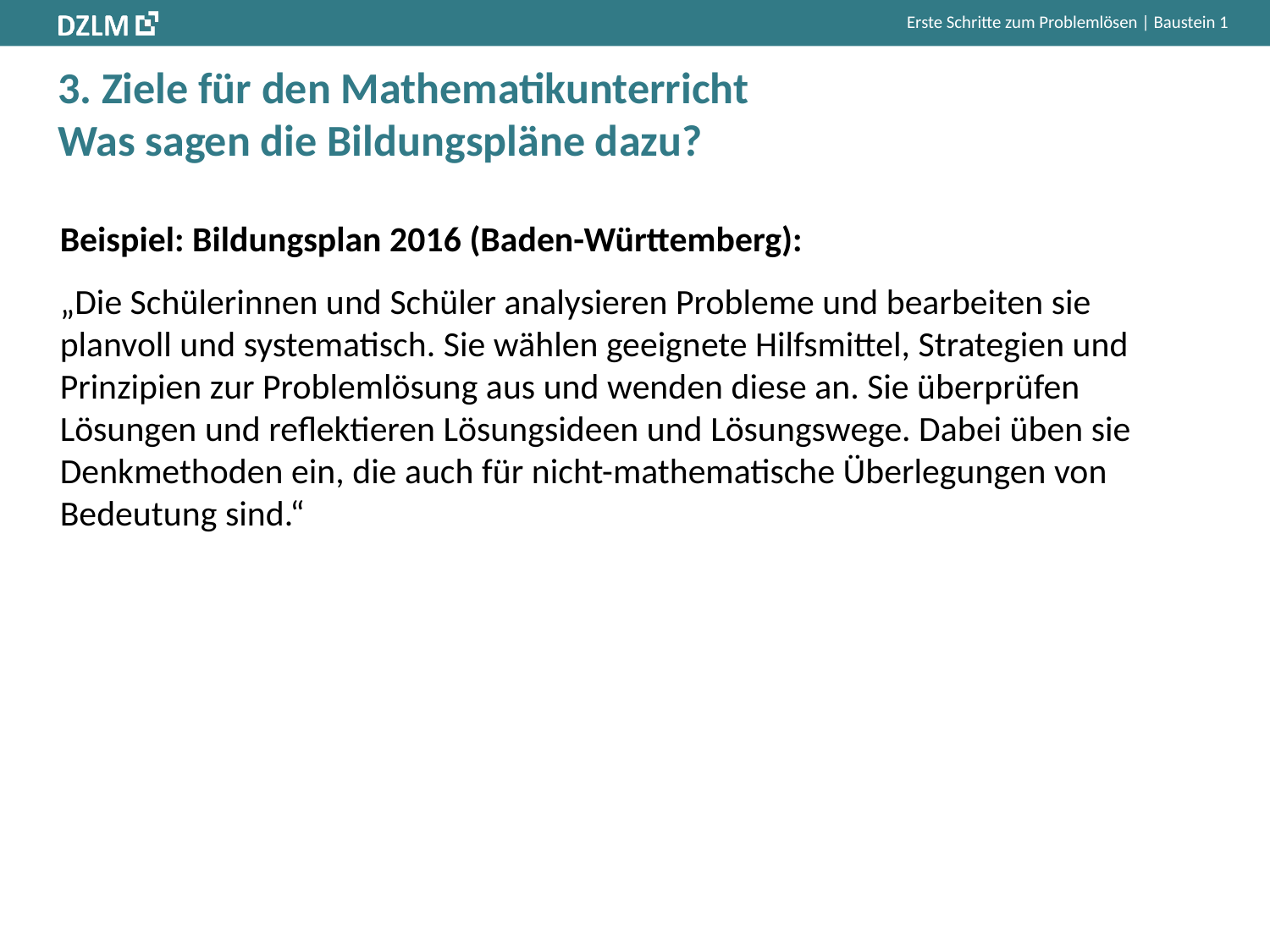

# 3. Ziele für den Mathematikunterricht Was sagen die Bildungspläne dazu?
Beispiel: Bildungsplan 2016 (Baden-Württemberg):
„Die Schülerinnen und Schüler analysieren Probleme und bearbeiten sie planvoll und systematisch. Sie wählen geeignete Hilfsmittel, Strategien und Prinzipien zur Problemlösung aus und wenden diese an. Sie überprüfen Lösungen und reflektieren Lösungsideen und Lösungswege. Dabei üben sie Denkmethoden ein, die auch für nicht-mathematische Überlegungen von Bedeutung sind.“